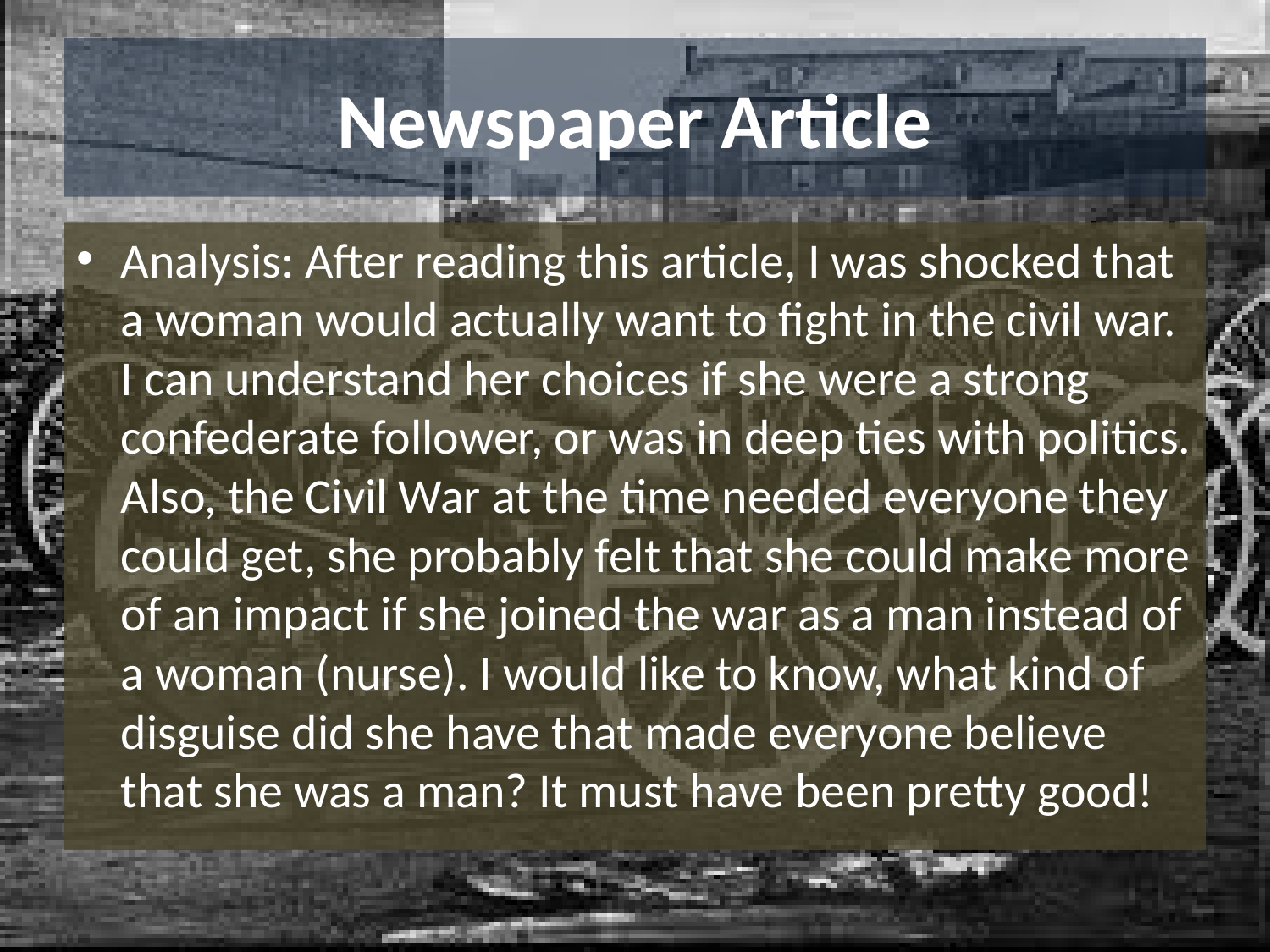

# Newspaper Article
Analysis: After reading this article, I was shocked that a woman would actually want to fight in the civil war. I can understand her choices if she were a strong confederate follower, or was in deep ties with politics. Also, the Civil War at the time needed everyone they could get, she probably felt that she could make more of an impact if she joined the war as a man instead of a woman (nurse). I would like to know, what kind of disguise did she have that made everyone believe that she was a man? It must have been pretty good!